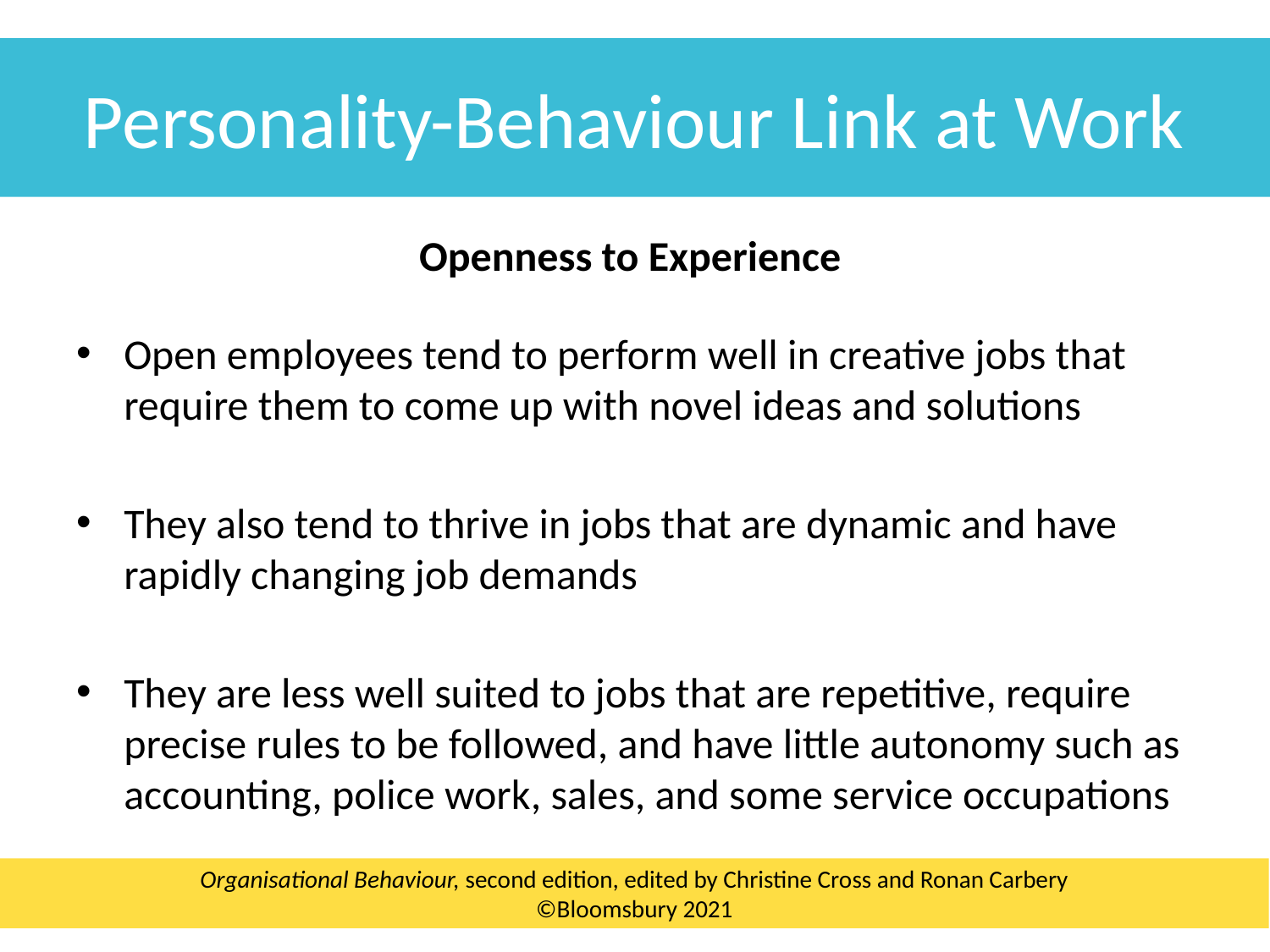

Personality-Behaviour Link at Work
Openness to Experience

Open employees tend to perform well in creative jobs that require them to come up with novel ideas and solutions

They also tend to thrive in jobs that are dynamic and have rapidly changing job demands

They are less well suited to jobs that are repetitive, require precise rules to be followed, and have little autonomy such as accounting, police work, sales, and some service occupations